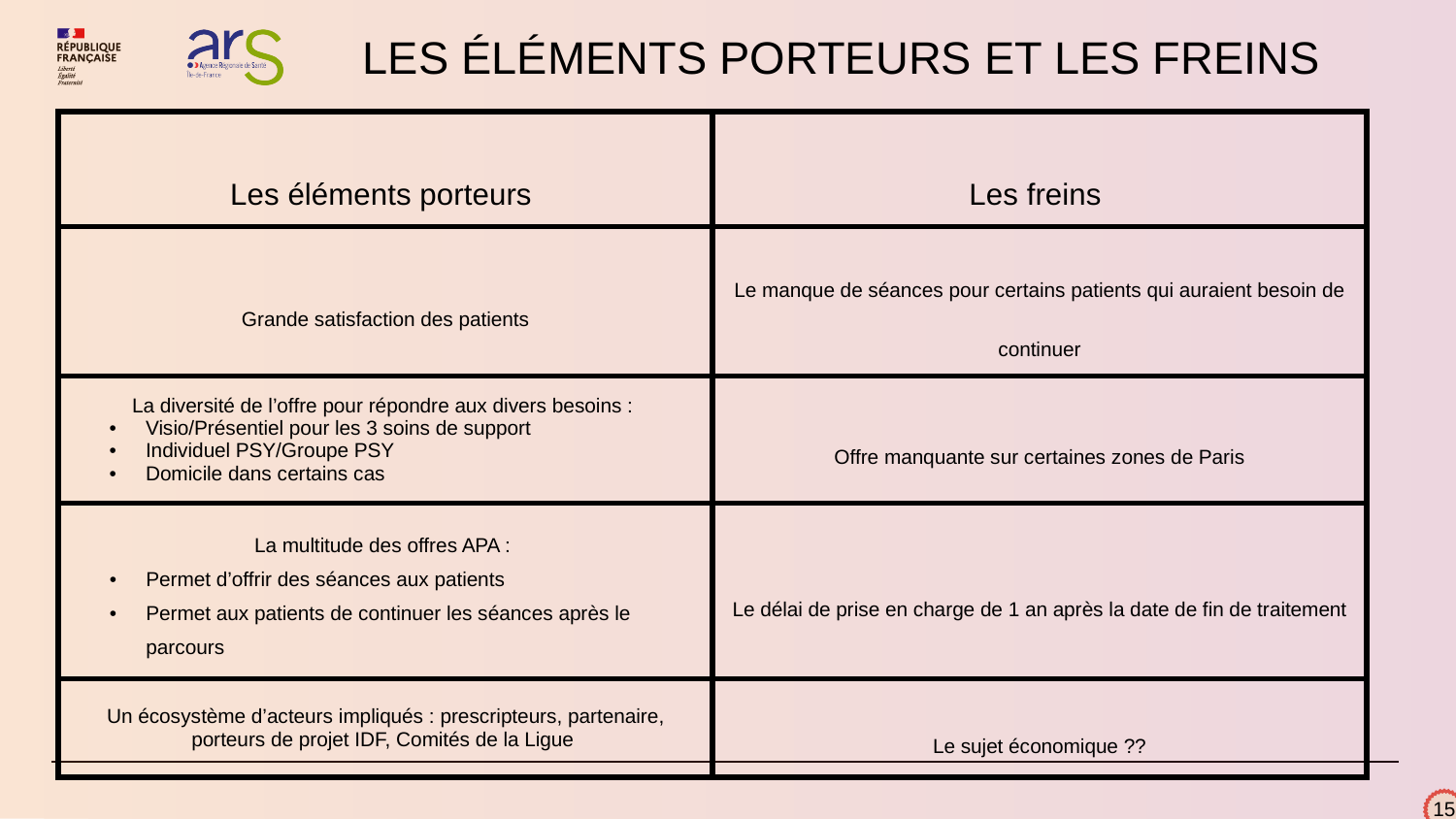

LES ÉLÉMENTS PORTEURS ET LES FREINS
| Les éléments porteurs | Les freins |
| --- | --- |
| Grande satisfaction des patients | Le manque de séances pour certains patients qui auraient besoin de continuer |
| La diversité de l’offre pour répondre aux divers besoins : Visio/Présentiel pour les 3 soins de support Individuel PSY/Groupe PSY Domicile dans certains cas | Offre manquante sur certaines zones de Paris |
| La multitude des offres APA : Permet d’offrir des séances aux patients Permet aux patients de continuer les séances après le parcours | Le délai de prise en charge de 1 an après la date de fin de traitement |
| Un écosystème d’acteurs impliqués : prescripteurs, partenaire, porteurs de projet IDF, Comités de la Ligue | Le sujet économique ?? |

15